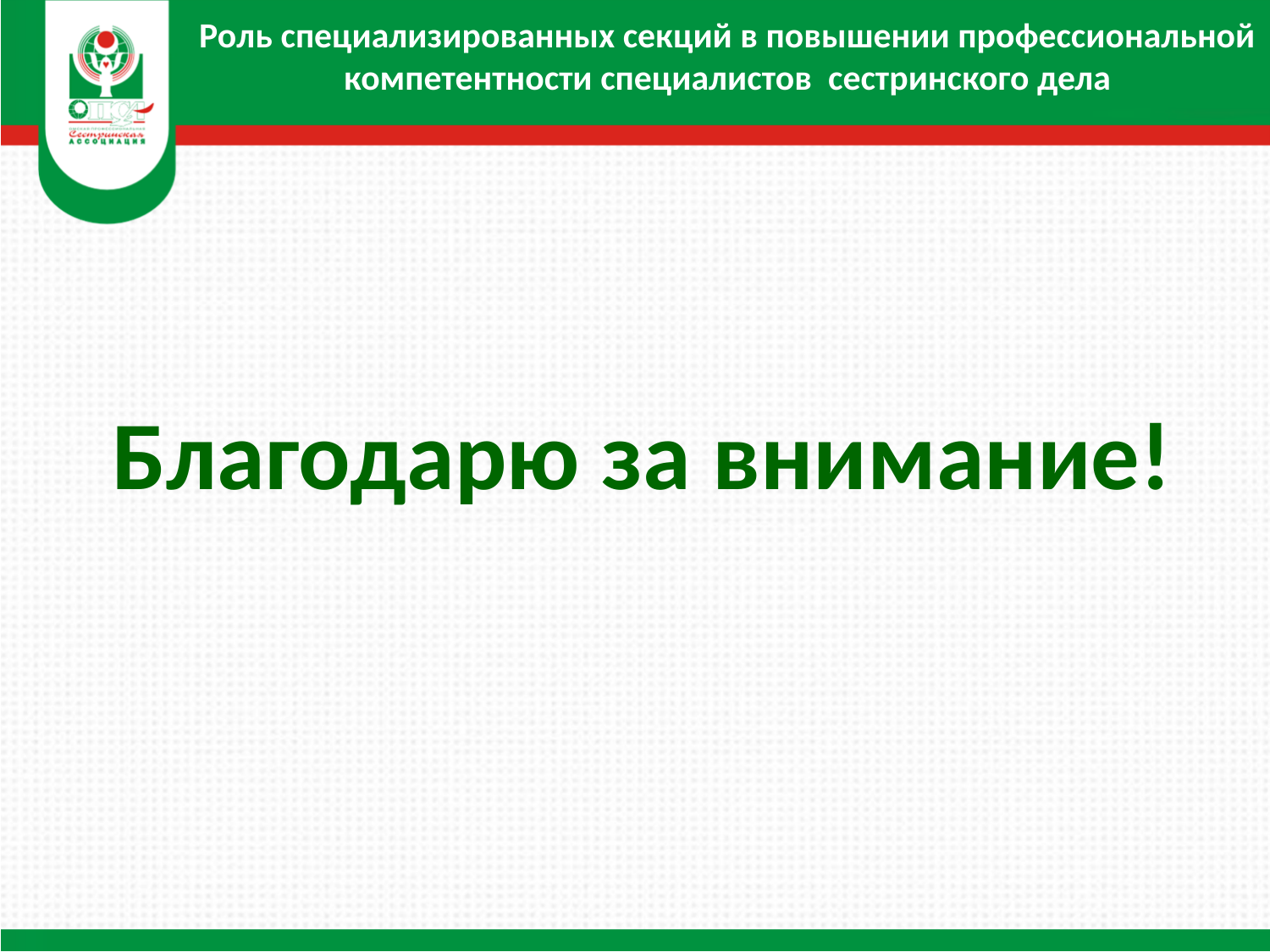

Роль специализированных секций в повышении профессиональной компетентности специалистов  сестринского дела
Благодарю за внимание!